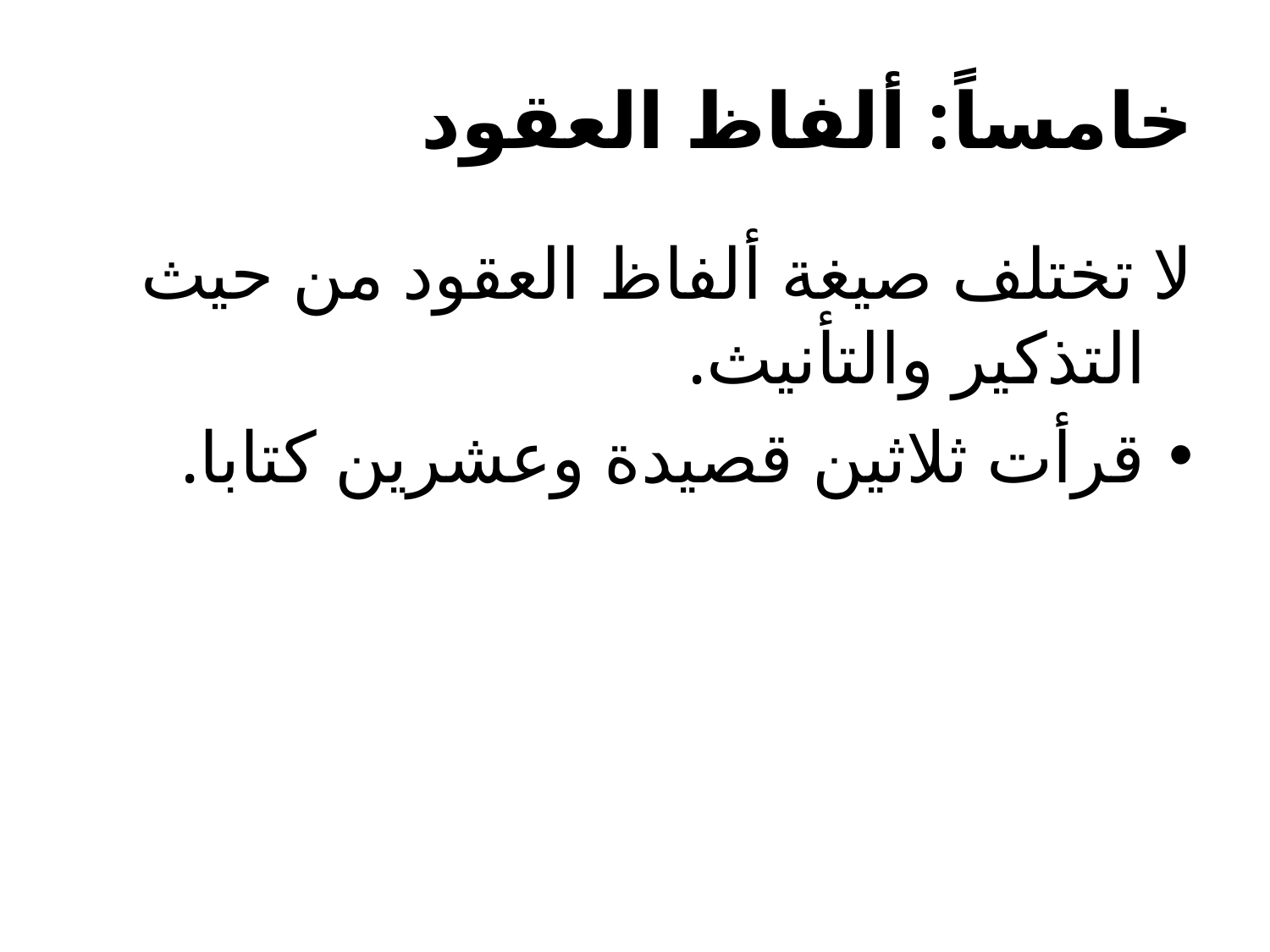

# خامساً: ألفاظ العقود
لا تختلف صيغة ألفاظ العقود من حيث التذكير والتأنيث.
قرأت ثلاثين قصيدة وعشرين كتابا.